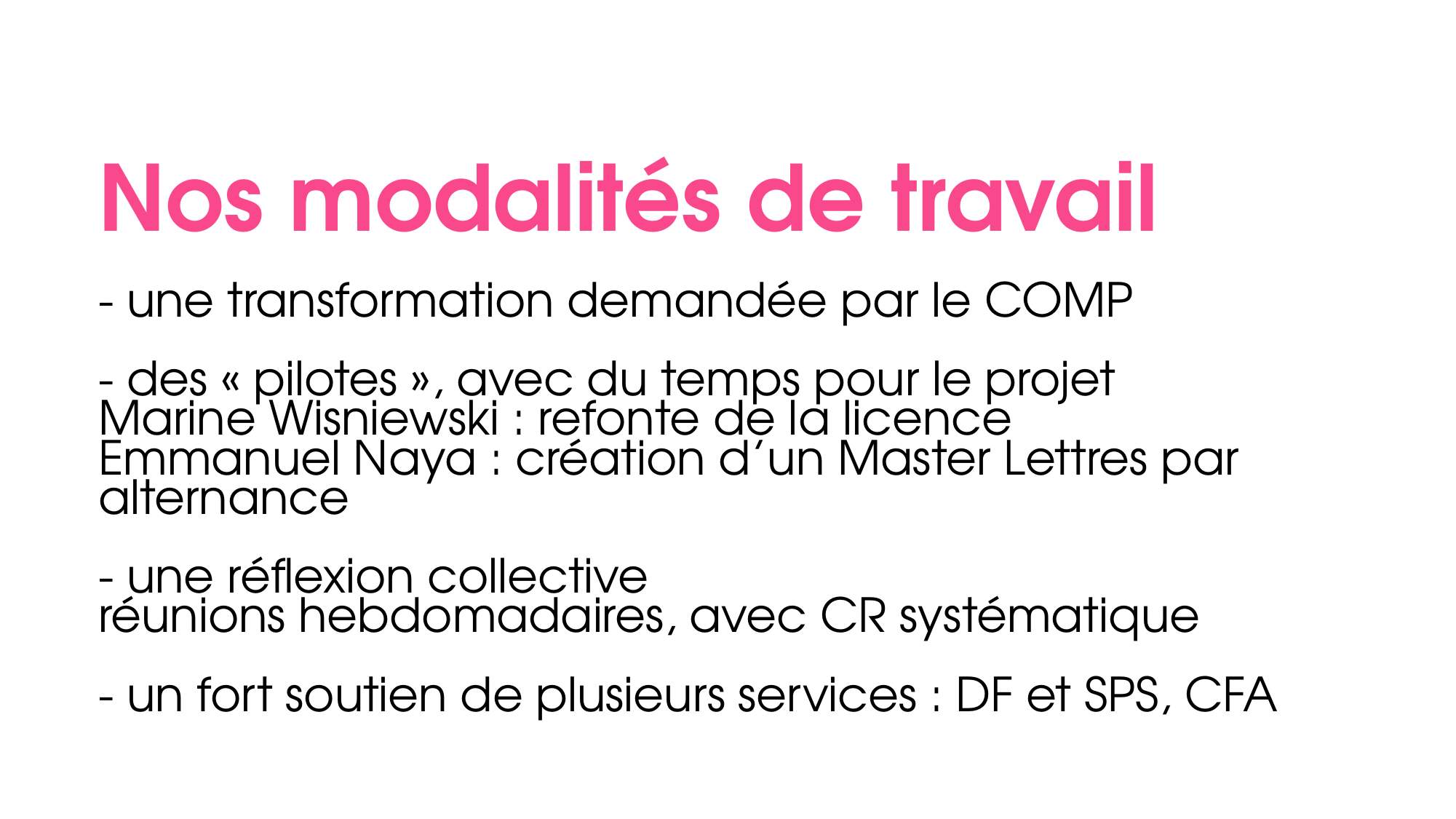

# Nos modalités de travail - une transformation demandée par le COMP - des « pilotes », avec du temps pour le projet Marine Wisniewski : refonte de la licence Emmanuel Naya : création d’un Master Lettres par alternance - une réflexion collective réunions hebdomadaires, avec CR systématique - un fort soutien de plusieurs services : DF et SPS, CFA